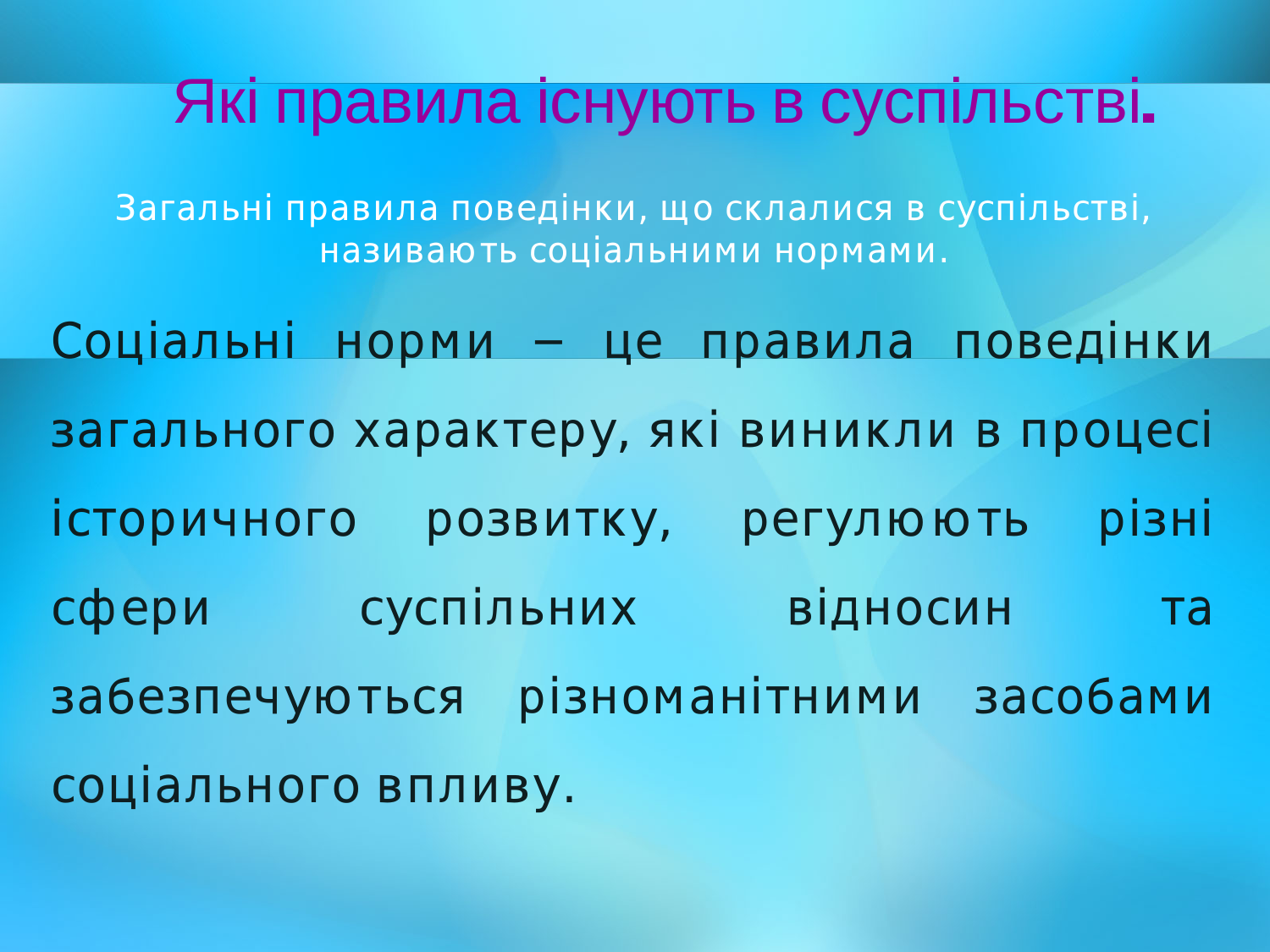

# Які правила існують в суспільстві.
Загальні правила поведінки, що склалися в суспільстві, називають соціальними нормами.
Соціальні норми – це правила поведінки загального характеру, які виникли в процесі історичного розвитку, регулюють різні сфери суспільних відносин та забезпечуються різноманітними засобами соціального впливу.